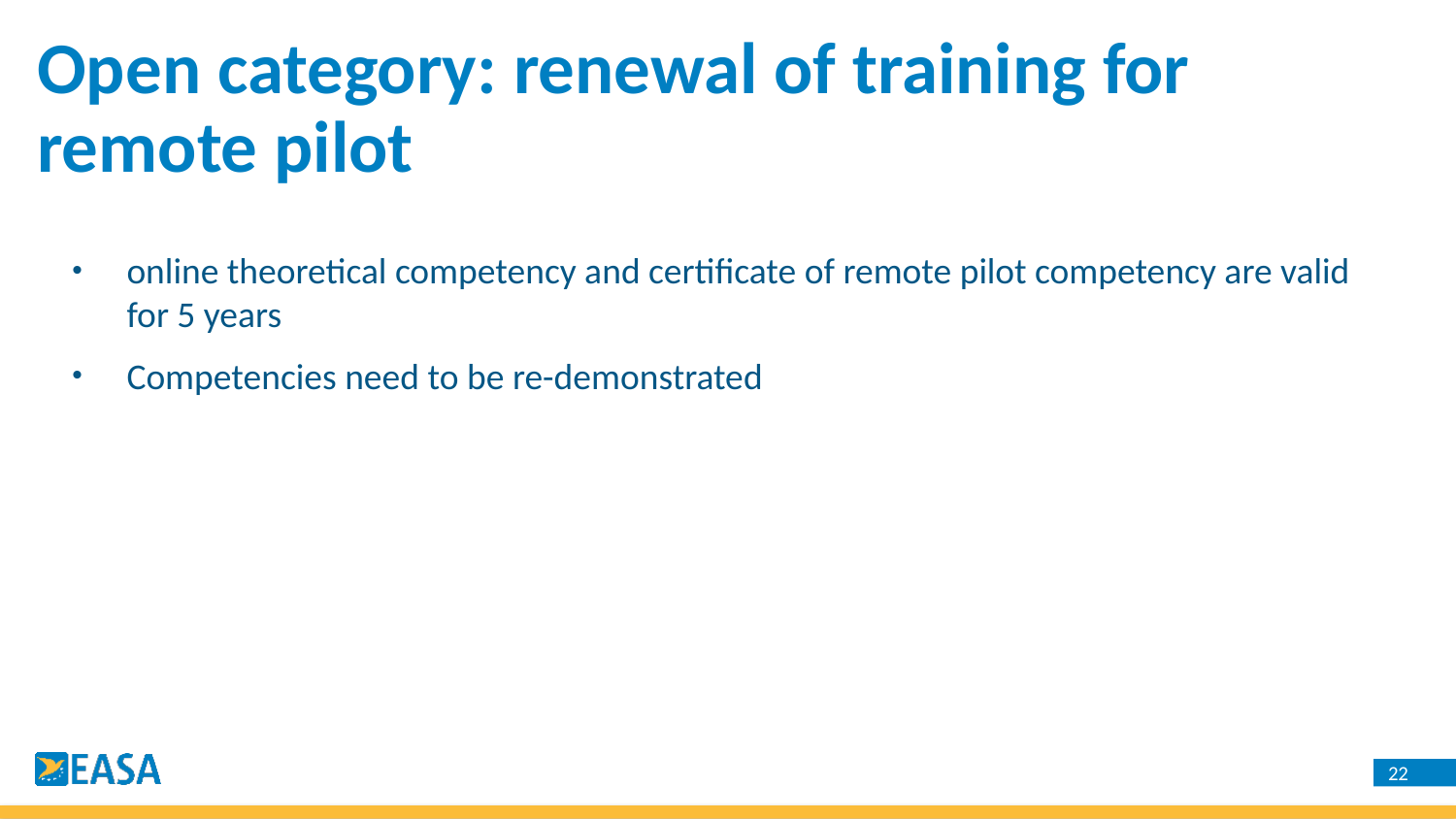

Open category: renewal of training for remote pilot
online theoretical competency and certificate of remote pilot competency are valid for 5 years
Competencies need to be re-demonstrated